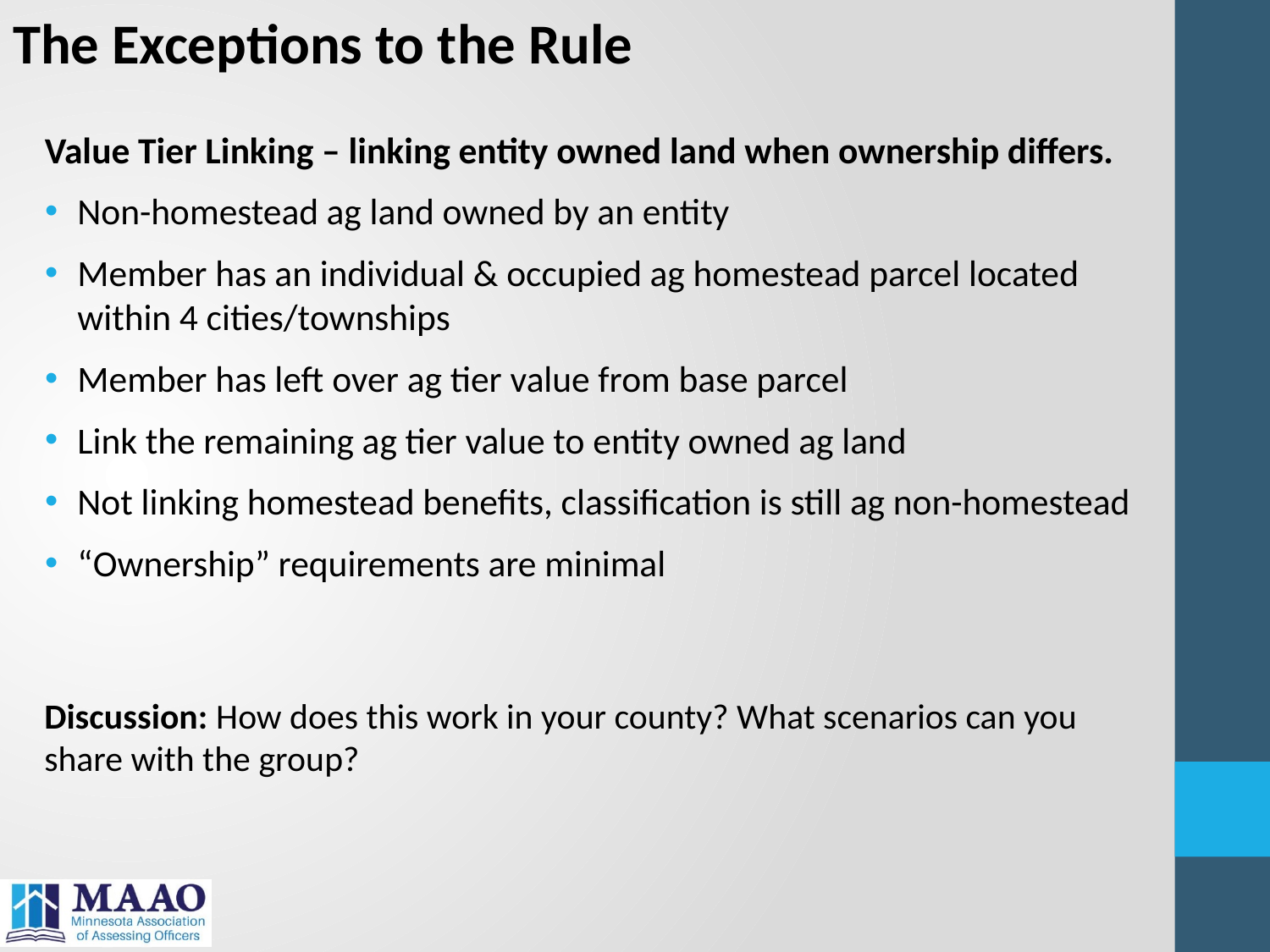

The Exceptions to the Rule
Value Tier Linking – linking entity owned land when ownership differs.
Non-homestead ag land owned by an entity
Member has an individual & occupied ag homestead parcel located within 4 cities/townships
Member has left over ag tier value from base parcel
Link the remaining ag tier value to entity owned ag land
Not linking homestead benefits, classification is still ag non-homestead
“Ownership” requirements are minimal
Discussion: How does this work in your county? What scenarios can you share with the group?